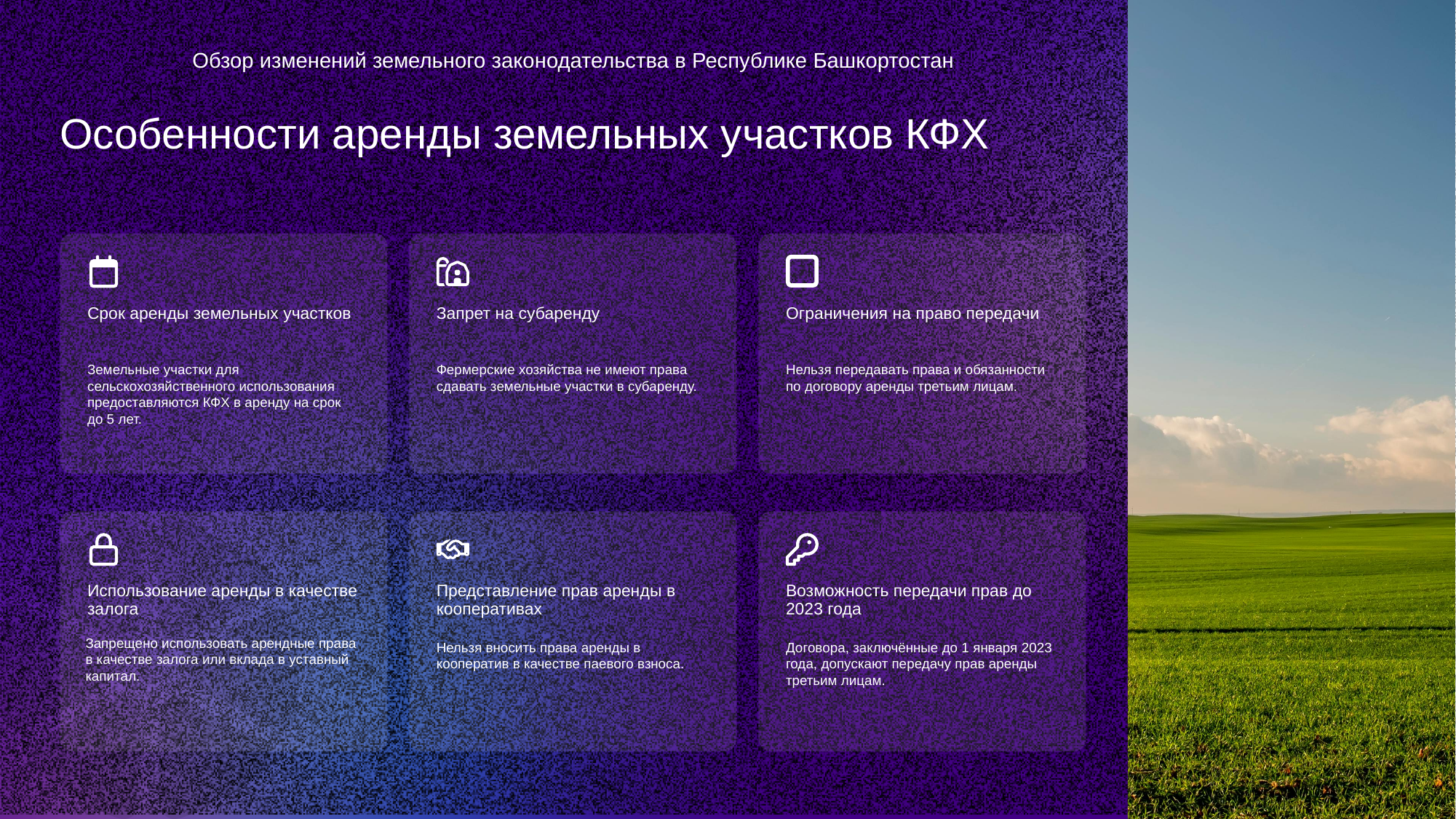

Обзор изменений земельного законодательства в Республике Башкортостан
Особенности аренды земельных участков КФХ

Срок аренды земельных участков
Запрет на субаренду
Ограничения на право передачи
Земельные участки для сельскохозяйственного использования предоставляются КФХ в аренду на срок до 5 лет.
Фермерские хозяйства не имеют права сдавать земельные участки в субаренду.
Нельзя передавать права и обязанности по договору аренды третьим лицам.

Использование аренды в качестве залога
Представление прав аренды в кооперативах
Возможность передачи прав до 2023 года

Запрещено использовать арендные права в качестве залога или вклада в уставный капитал.
Нельзя вносить права аренды в кооператив в качестве паевого взноса.
Договора, заключённые до 1 января 2023 года, допускают передачу прав аренды третьим лицам.